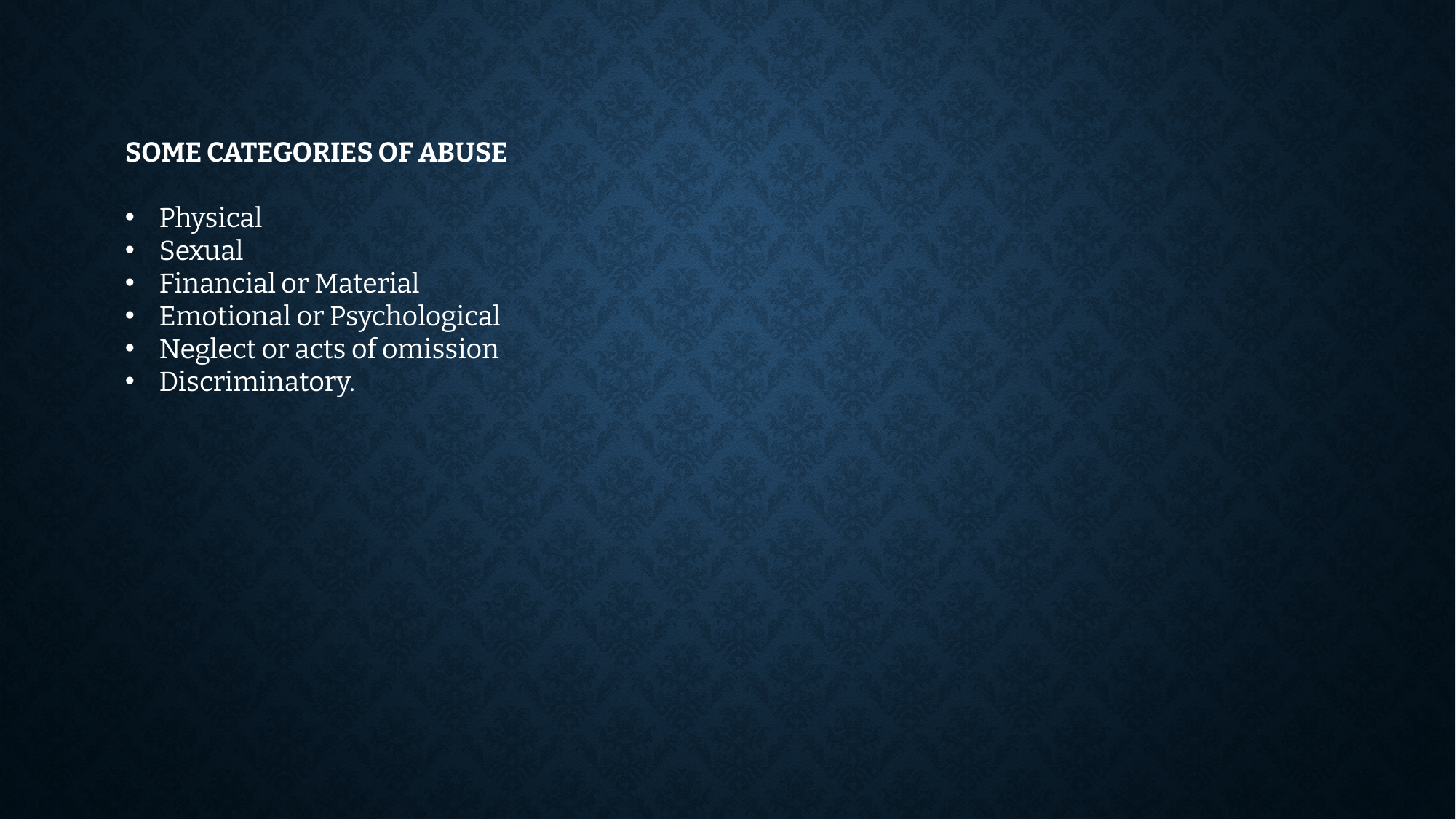

SOME CATEGORIES OF ABUSE

Physical
Sexual
Financial or Material
Emotional or Psychological
Neglect or acts of omission
Discriminatory.